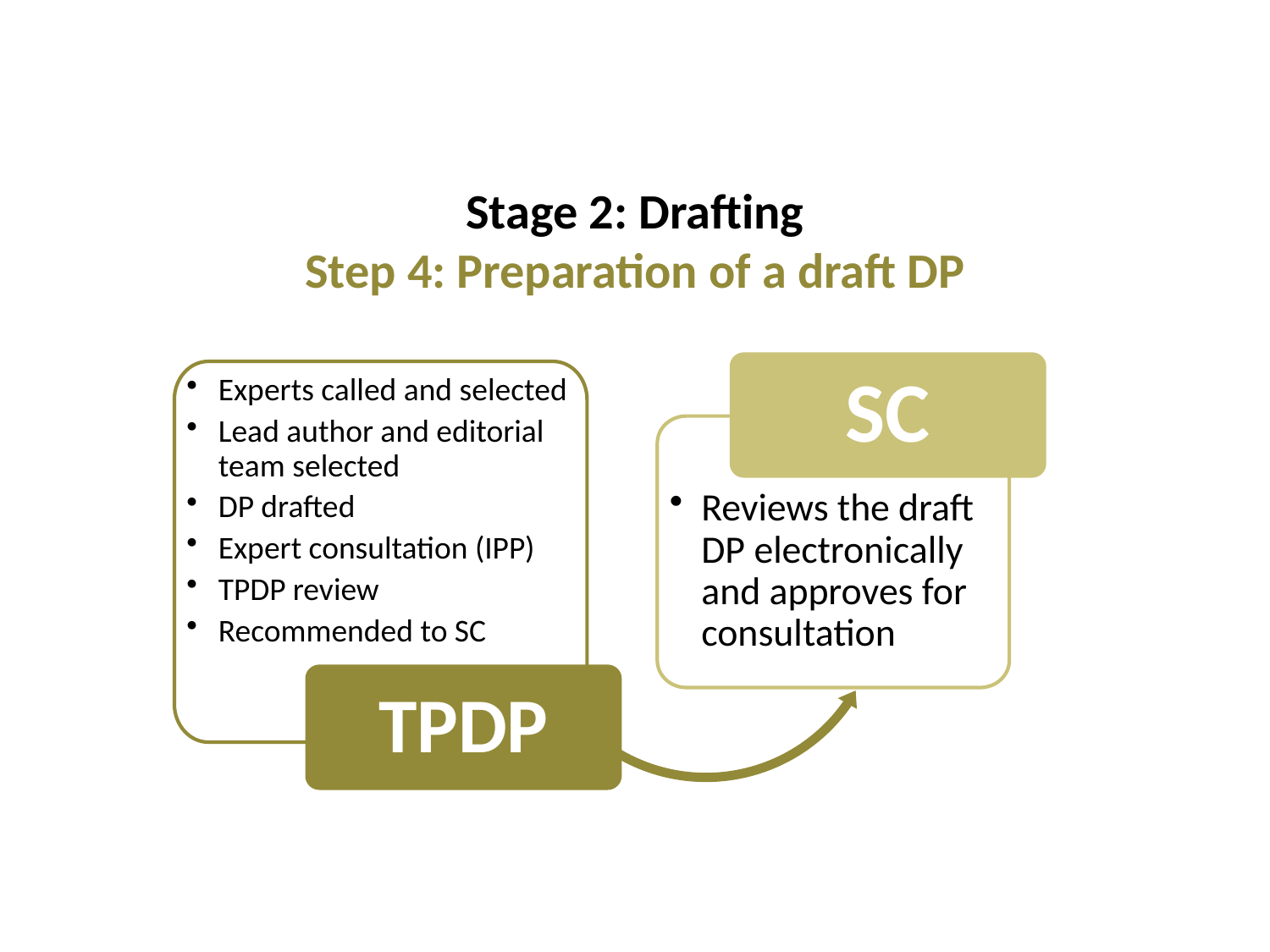

Stage 2: Drafting
Step 4: Preparation of a draft DP

SC
Experts called and selected
Lead author and editorial team selected
DP drafted
Expert consultation (IPP)
TPDP review
Recommended to SC
Reviews the draft DP electronically and approves for consultation

TPDP